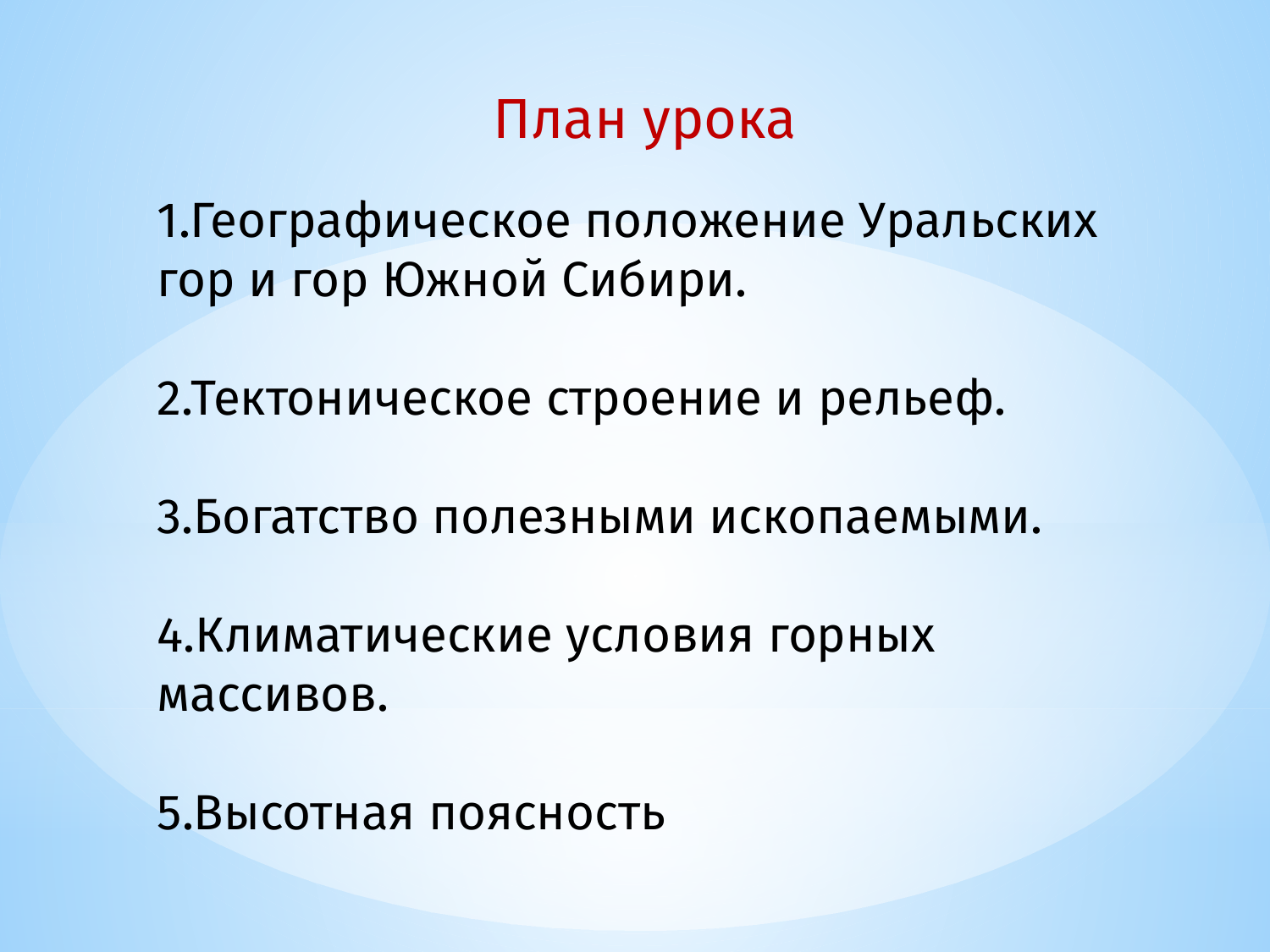

План урока

1.Географическое положение Уральских гор и гор Южной Сибири.

2.Тектоническое строение и рельеф.

3.Богатство полезными ископаемыми.

4.Климатические условия горных массивов.

5.Высотная поясность